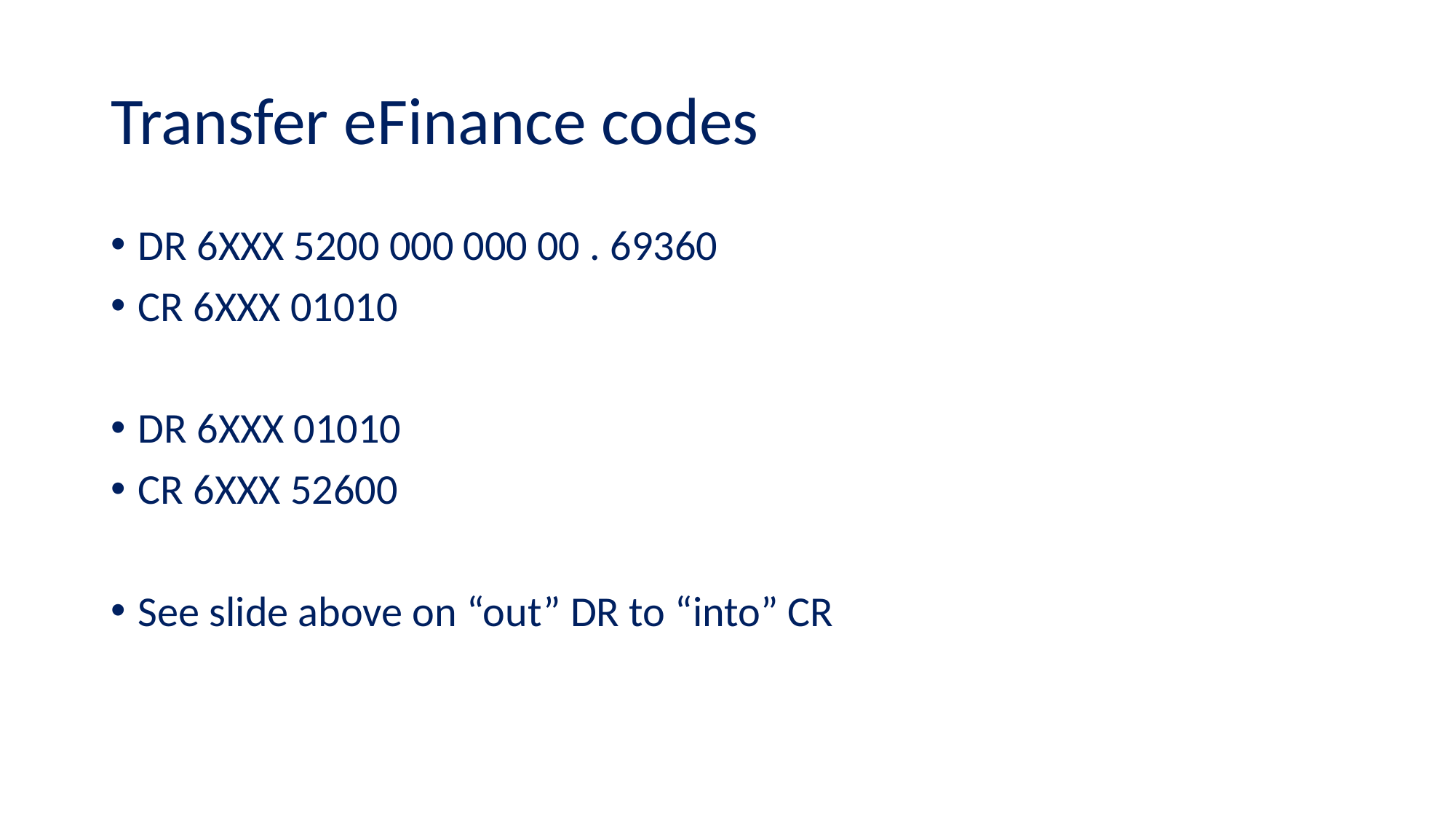

# Transfer eFinance codes
DR 6XXX 5200 000 000 00 . 69360
CR 6XXX 01010

DR 6XXX 01010
CR 6XXX 52600

See slide above on “out” DR to “into” CR